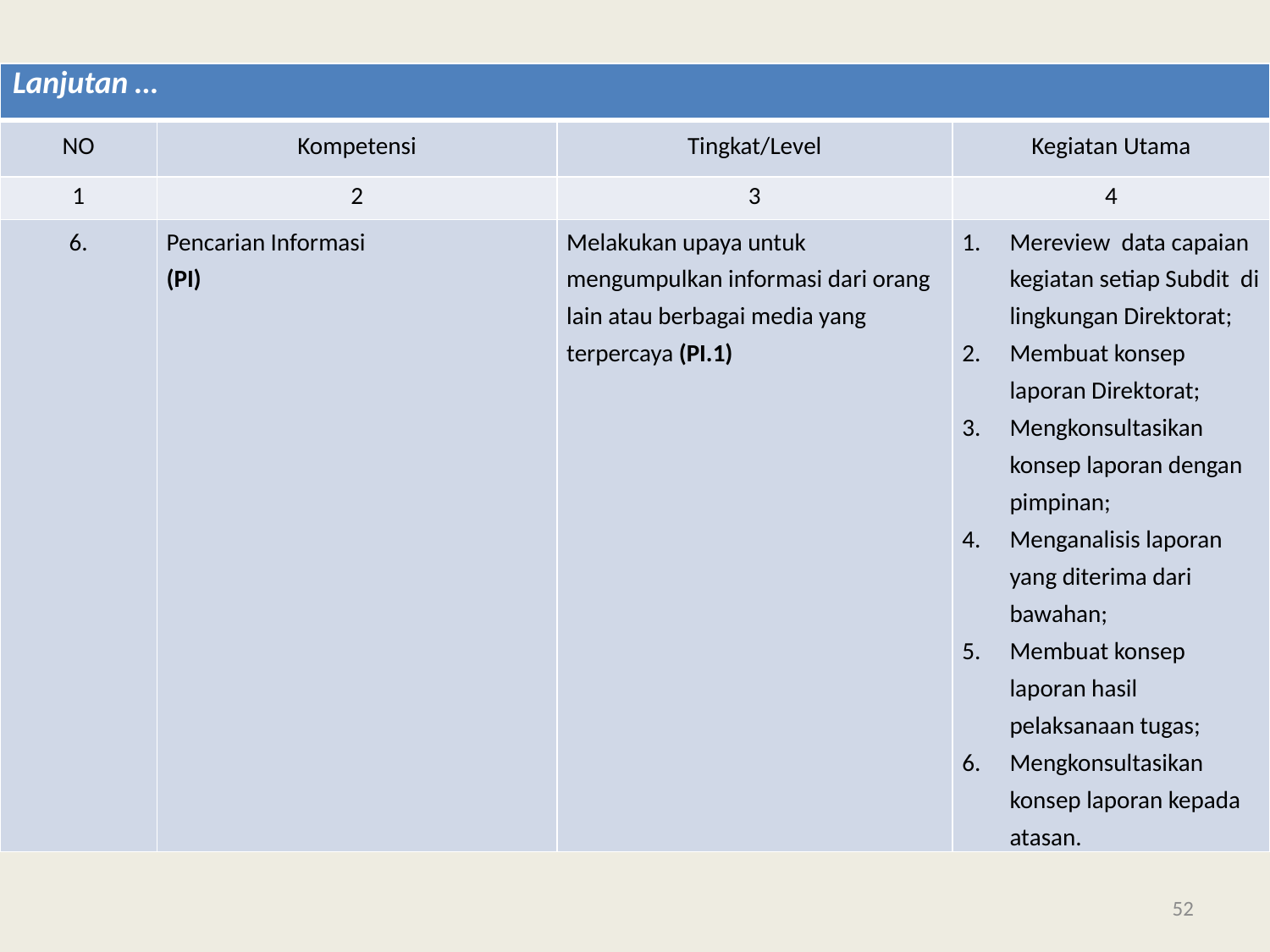

| Lanjutan … |  |  |  |
| --- | --- | --- | --- |
| NO | Kompetensi | Tingkat/Level | Kegiatan Utama |
| 1 | 2 | 3 | 4 |
| 6. | Pencarian Informasi (PI) | Melakukan upaya untuk mengumpulkan informasi dari orang lain atau berbagai media yang terpercaya (PI.1) | Mereview data capaian kegiatan setiap Subdit di lingkungan Direktorat; Membuat konsep laporan Direktorat; Mengkonsultasikan konsep laporan dengan pimpinan; Menganalisis laporan yang diterima dari bawahan; Membuat konsep laporan hasil pelaksanaan tugas; Mengkonsultasikan konsep laporan kepada atasan. |
52